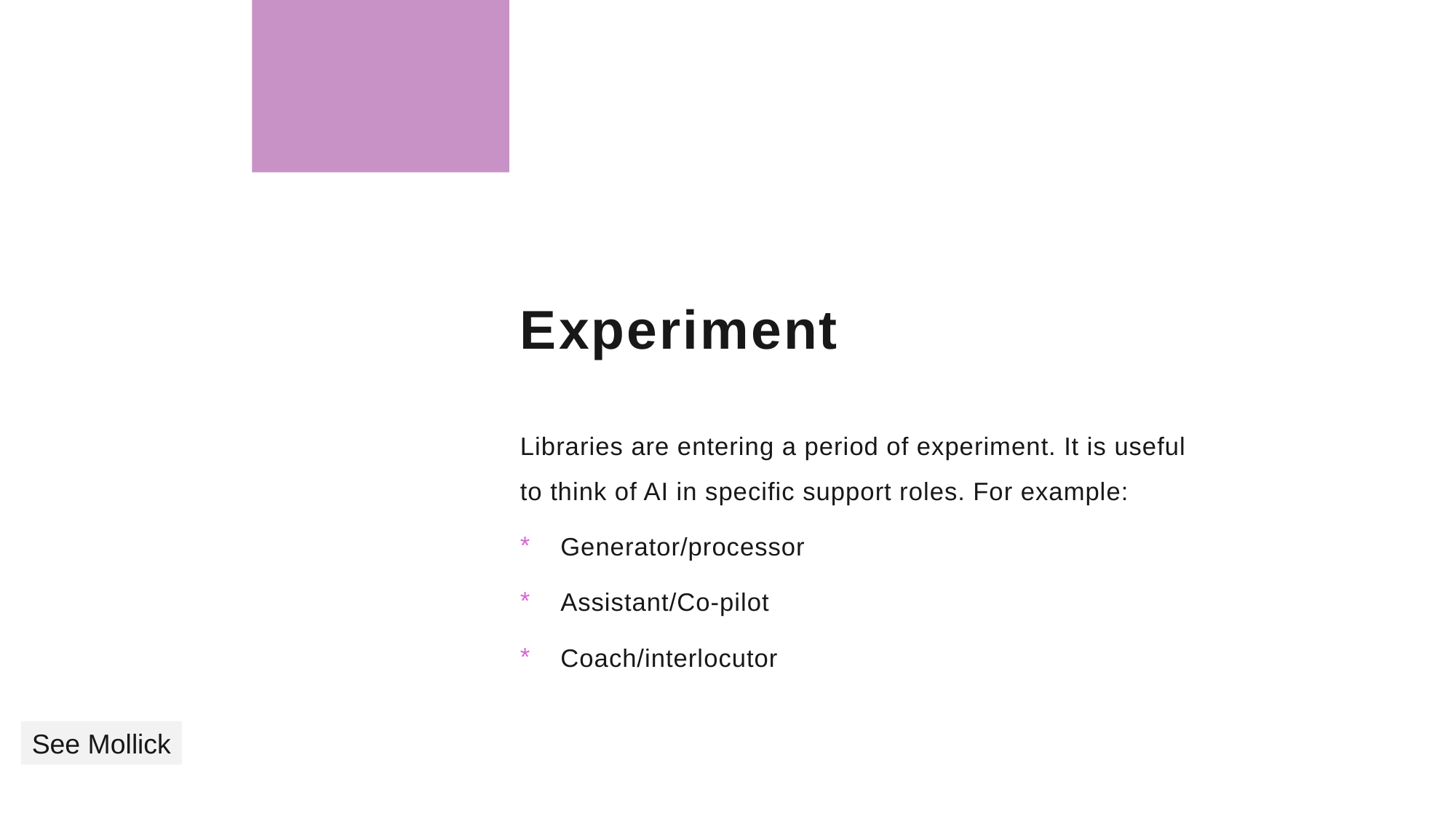

# Experiment
Libraries are entering a period of experiment. It is useful to think of AI in specific support roles. For example:
Generator/processor
Assistant/Co-pilot
Coach/interlocutor
See Mollick